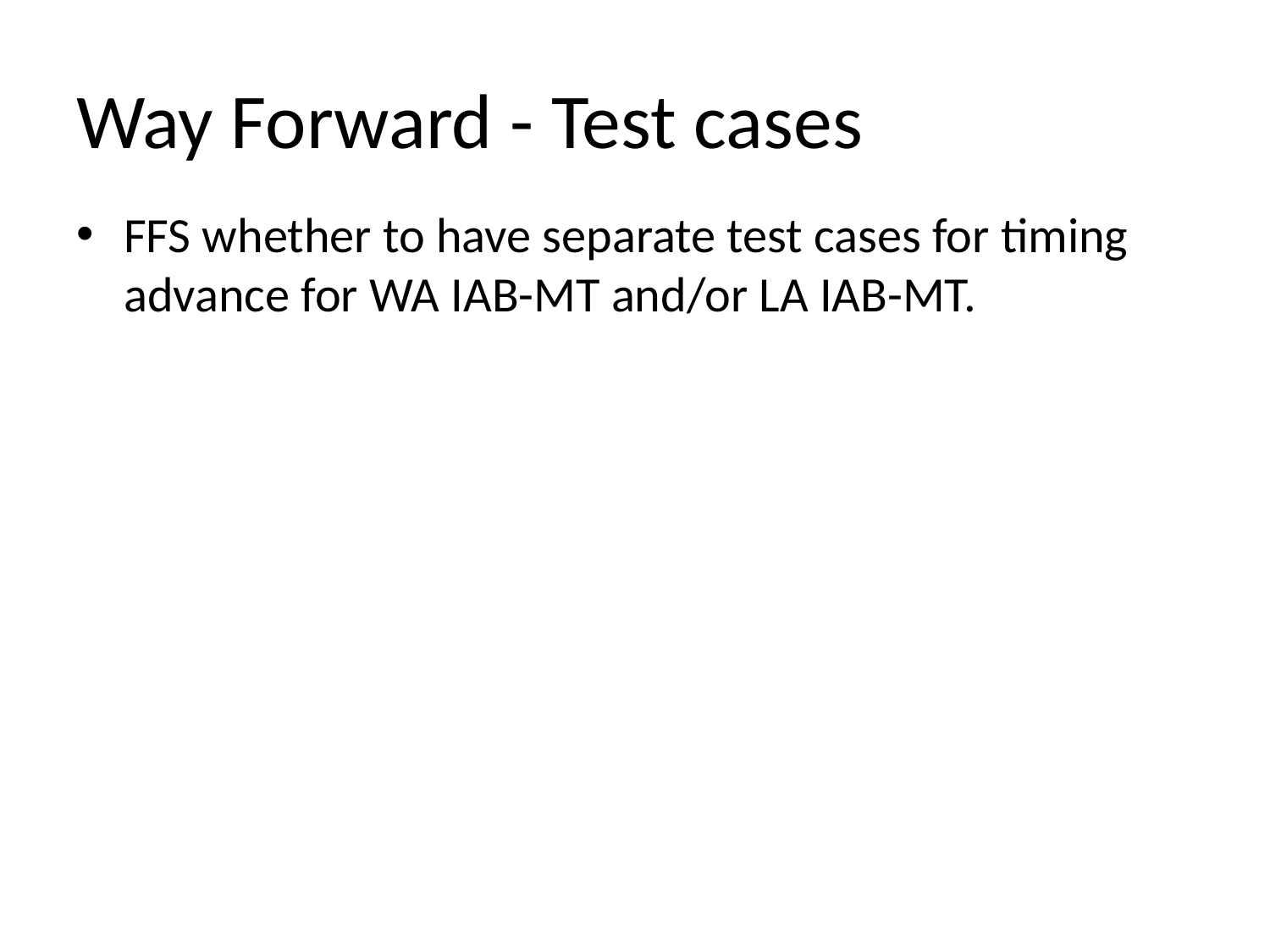

# Way Forward - Test cases
FFS whether to have separate test cases for timing advance for WA IAB-MT and/or LA IAB-MT.